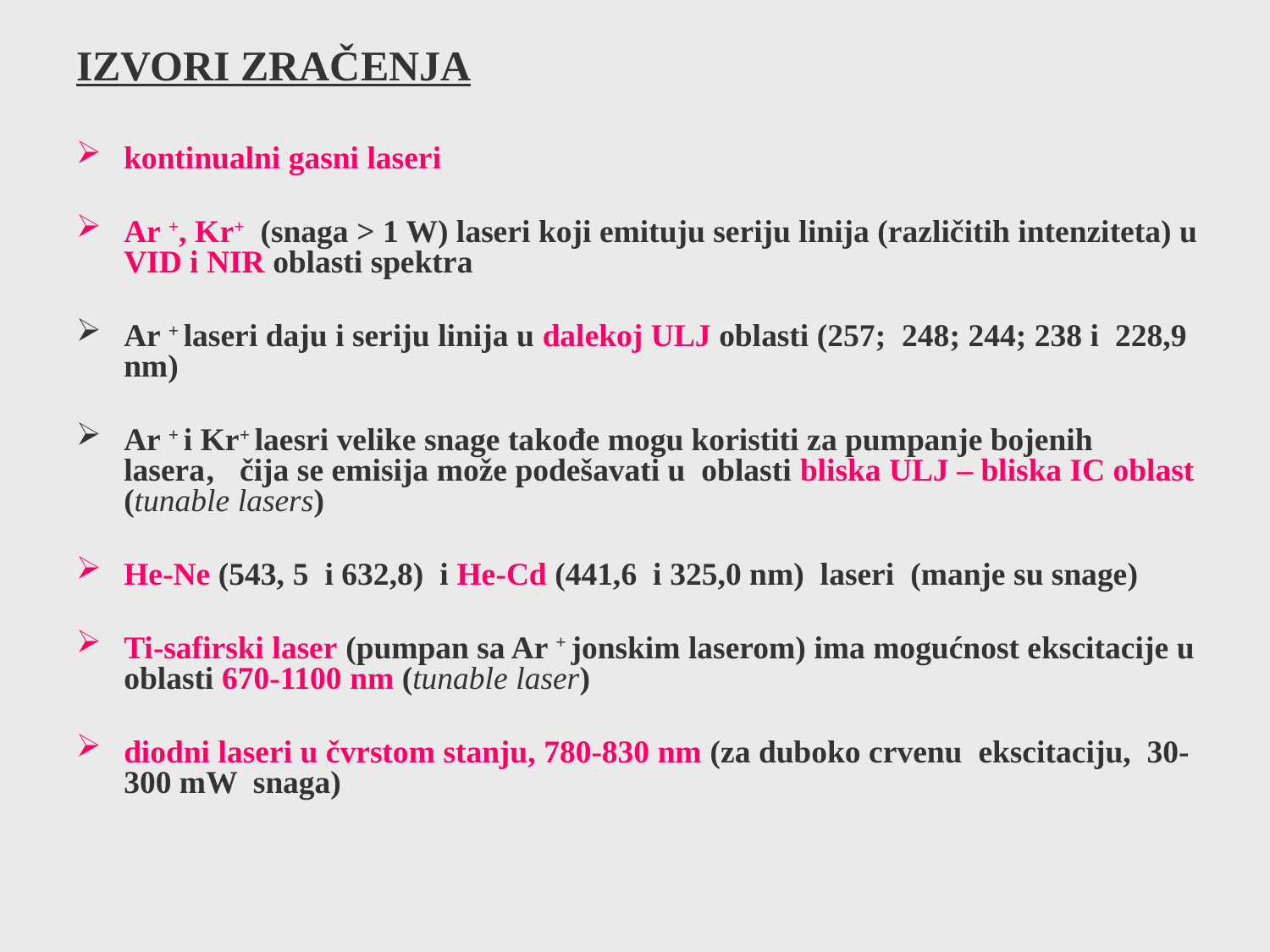

IZVORI ZRAČENJA

kontinualni gasni laseri

Ar +, Kr+  (snaga > 1 W) laseri koji emituju seriju linija (različitih intenziteta) u  VID i NIR oblasti spektra

Ar + laseri daju i seriju linija u dalekoj ULJ oblasti (257;  248; 244; 238 i  228,9 nm)

Ar + i Kr+ laesri velike snage takođe mogu koristiti za pumpanje bojenih lasera‚   čija se emisija može podešavati u  oblasti bliska ULJ – bliska IC oblast    (tunable lasers)

He-Ne (543, 5  i 632,8)  i He-Cd (441,6  i 325,0 nm)  laseri  (manje su snage)

Ti-safirski laser (pumpan sa Ar + jonskim laserom) ima mogućnost ekscitacije u  oblasti 670-1100 nm (tunable laser)

diodni laseri u čvrstom stanju, 780-830 nm (za duboko crvenu  ekscitaciju,  30-300 mW  snaga)